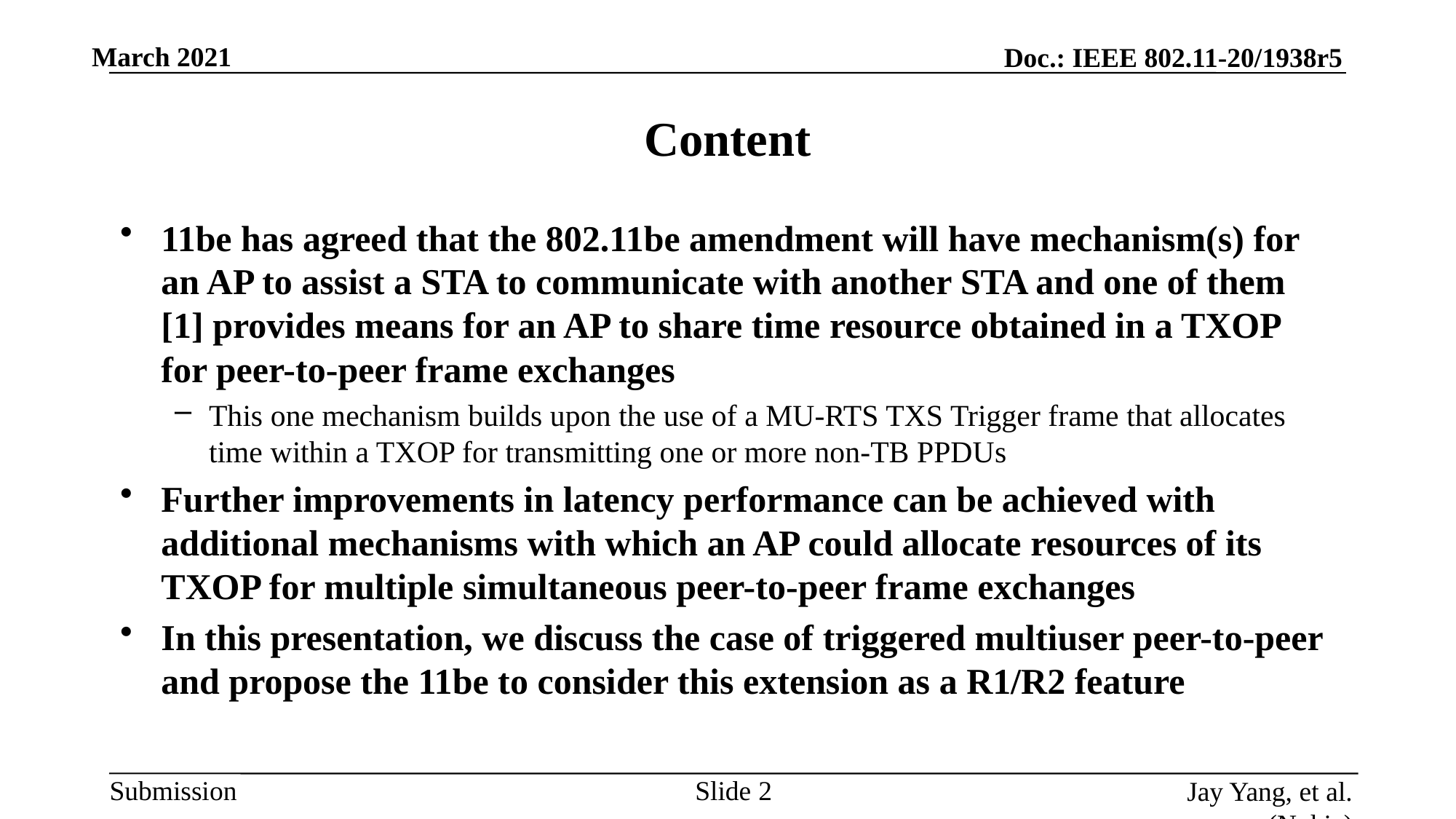

# Content
11be has agreed that the 802.11be amendment will have mechanism(s) for an AP to assist a STA to communicate with another STA and one of them [1] provides means for an AP to share time resource obtained in a TXOP for peer-to-peer frame exchanges
This one mechanism builds upon the use of a MU-RTS TXS Trigger frame that allocates time within a TXOP for transmitting one or more non-TB PPDUs
Further improvements in latency performance can be achieved with additional mechanisms with which an AP could allocate resources of its TXOP for multiple simultaneous peer-to-peer frame exchanges
In this presentation, we discuss the case of triggered multiuser peer-to-peer and propose the 11be to consider this extension as a R1/R2 feature
Slide 2
Jay Yang, et al. (Nokia)